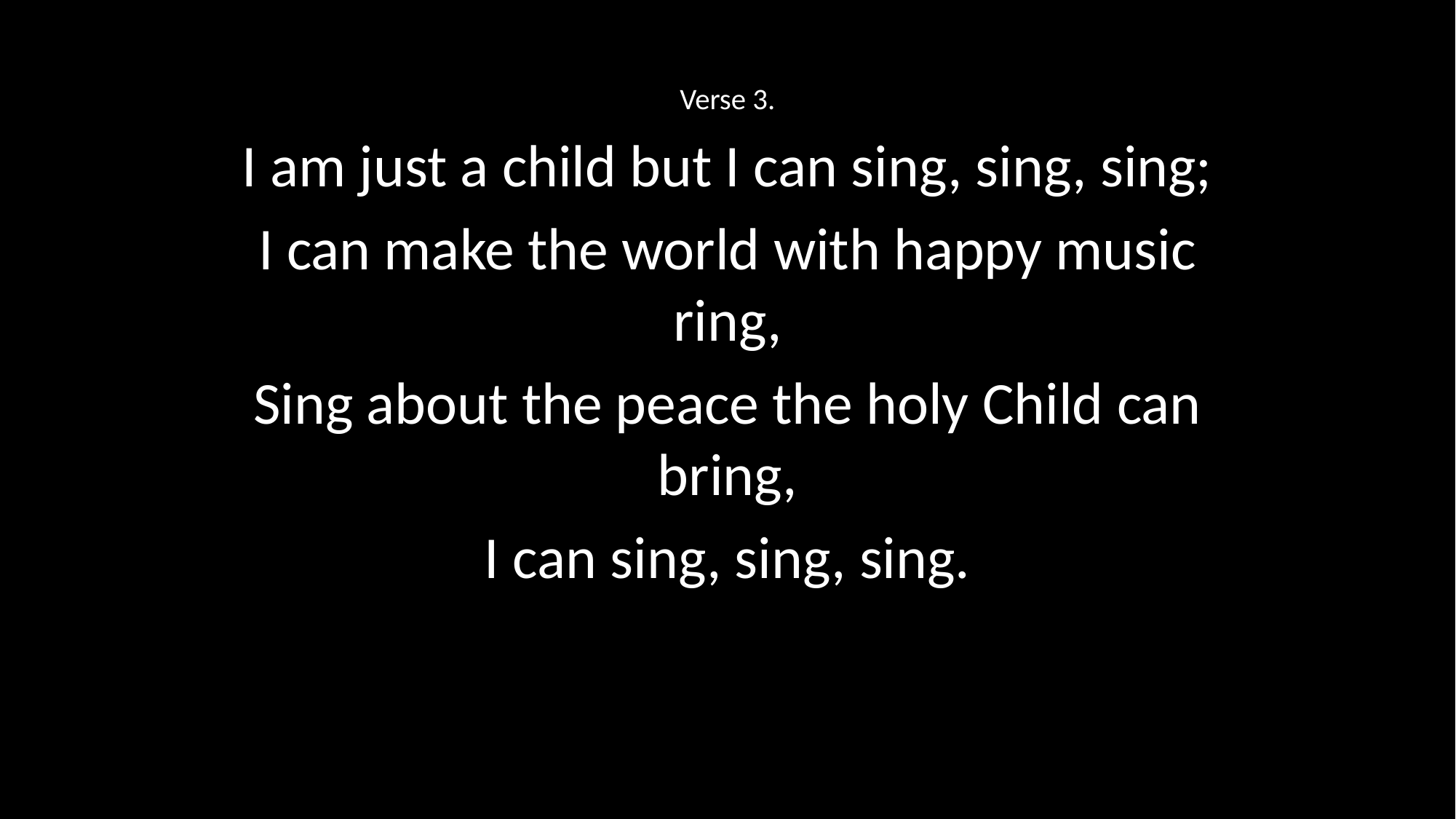

Verse 3.
I am just a child but I can sing, sing, sing;
I can make the world with happy music ring,
Sing about the peace the holy Child can bring,
I can sing, sing, sing.